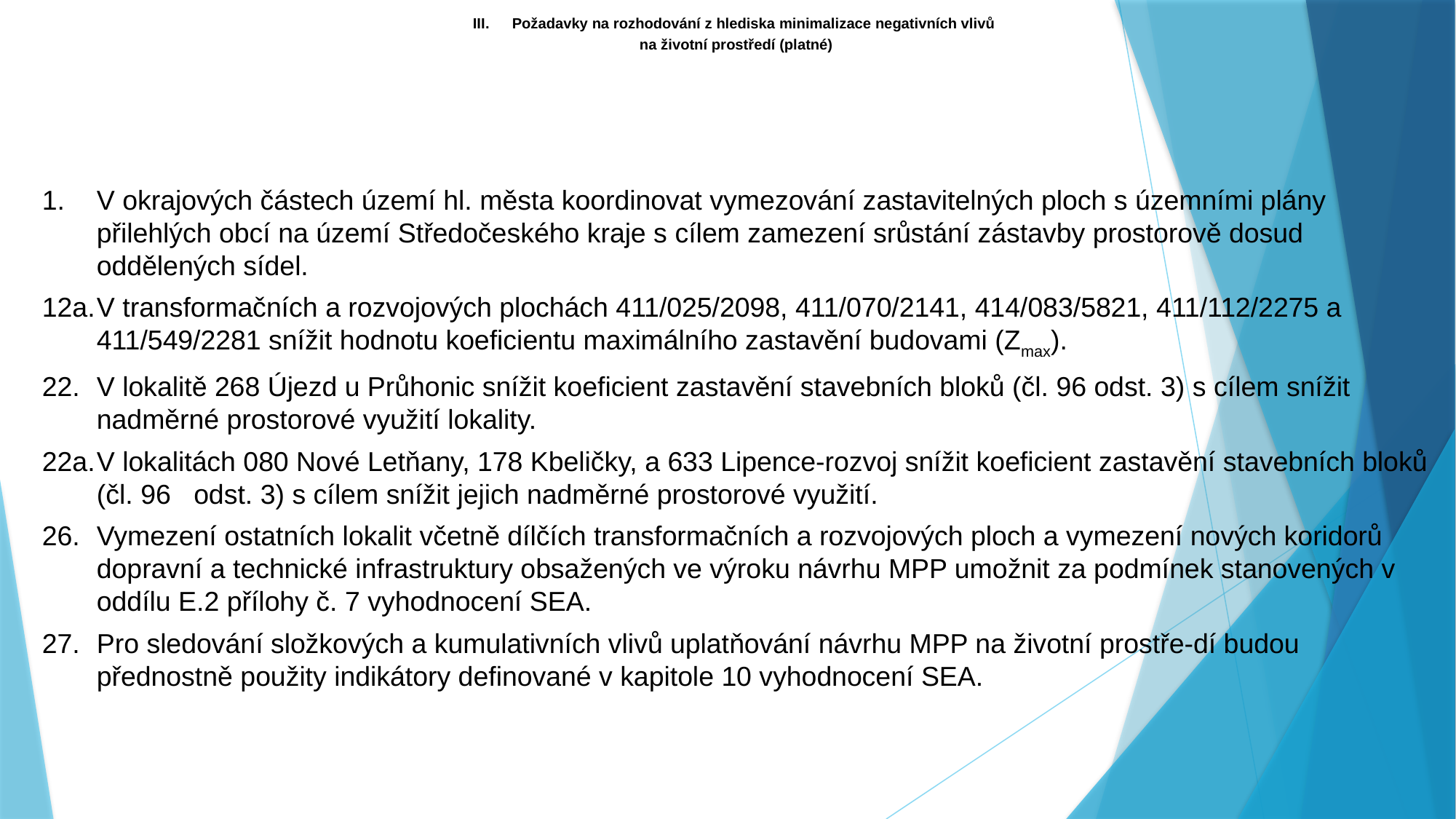

# III.	Požadavky na rozhodování z hlediska minimalizace negativních vlivů na životní prostředí (platné)
1.	V okrajových částech území hl. města koordinovat vymezování zastavitelných ploch s územními plány přilehlých obcí na území Středočeského kraje s cílem zamezení srůstání zástavby prostorově dosud oddělených sídel.
12a.	V transformačních a rozvojových plochách 411/025/2098, 411/070/2141, 414/083/5821, 411/112/2275 a 411/549/2281 snížit hodnotu koeficientu maximálního zastavění budovami (Zmax).
22.	V lokalitě 268 Újezd u Průhonic snížit koeficient zastavění stavebních bloků (čl. 96 odst. 3) s cílem snížit nadměrné prostorové využití lokality.
22a.	V lokalitách 080 Nové Letňany, 178 Kbeličky, a 633 Lipence-rozvoj snížit koeficient zastavění stavebních bloků
(čl. 96   odst. 3) s cílem snížit jejich nadměrné prostorové využití.
26.	Vymezení ostatních lokalit včetně dílčích transformačních a rozvojových ploch a vymezení nových koridorů dopravní a technické infrastruktury obsažených ve výroku návrhu MPP umožnit za podmínek stanovených v oddílu E.2 přílohy č. 7 vyhodnocení SEA.
27.	Pro sledování složkových a kumulativních vlivů uplatňování návrhu MPP na životní prostře-dí budou přednostně použity indikátory definované v kapitole 10 vyhodnocení SEA.